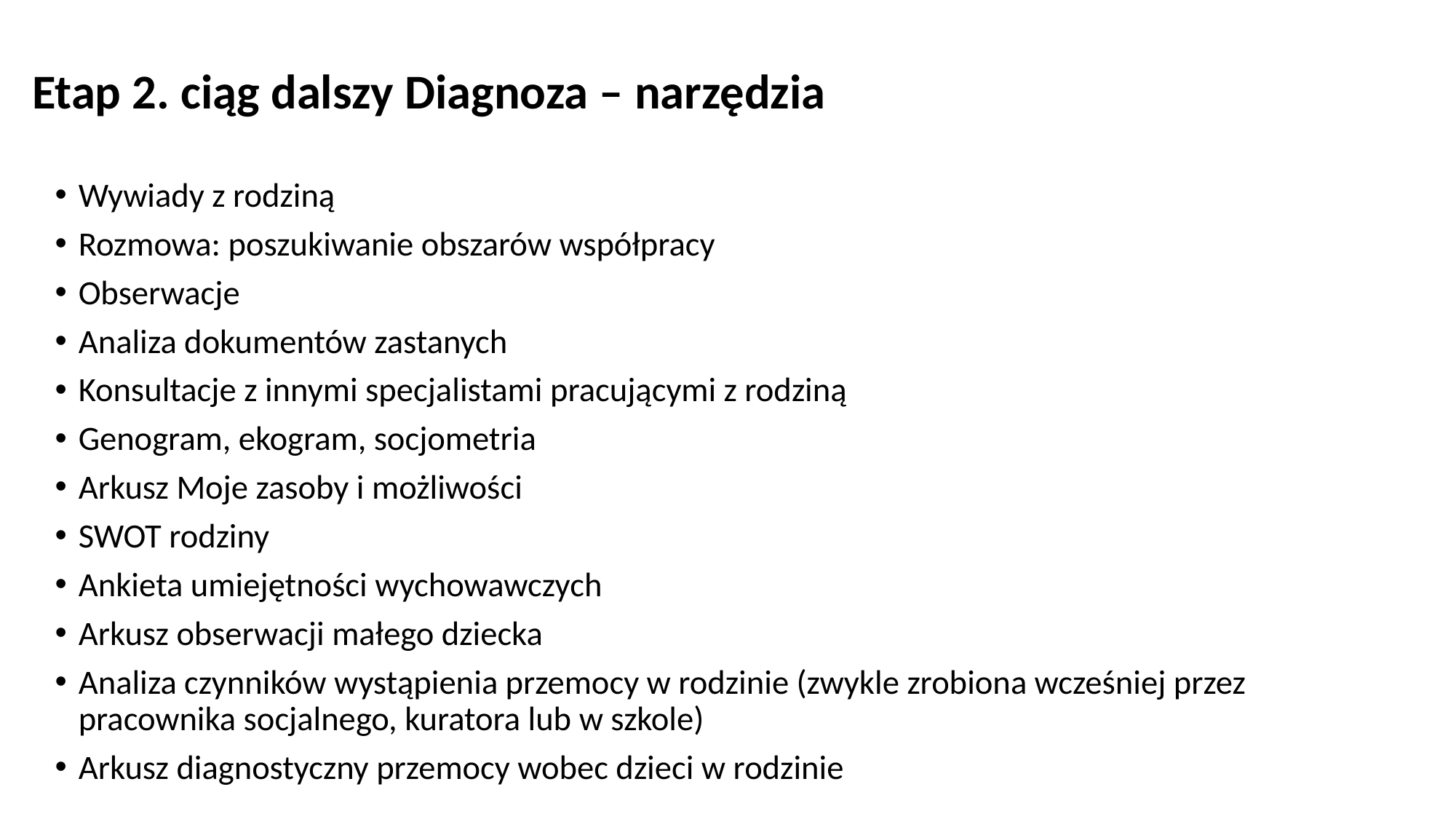

# Etap 2. ciąg dalszy Diagnoza – narzędzia
Wywiady z rodziną
Rozmowa: poszukiwanie obszarów współpracy
Obserwacje
Analiza dokumentów zastanych
Konsultacje z innymi specjalistami pracującymi z rodziną
Genogram, ekogram, socjometria
Arkusz Moje zasoby i możliwości
SWOT rodziny
Ankieta umiejętności wychowawczych
Arkusz obserwacji małego dziecka
Analiza czynników wystąpienia przemocy w rodzinie (zwykle zrobiona wcześniej przez pracownika socjalnego, kuratora lub w szkole)
Arkusz diagnostyczny przemocy wobec dzieci w rodzinie